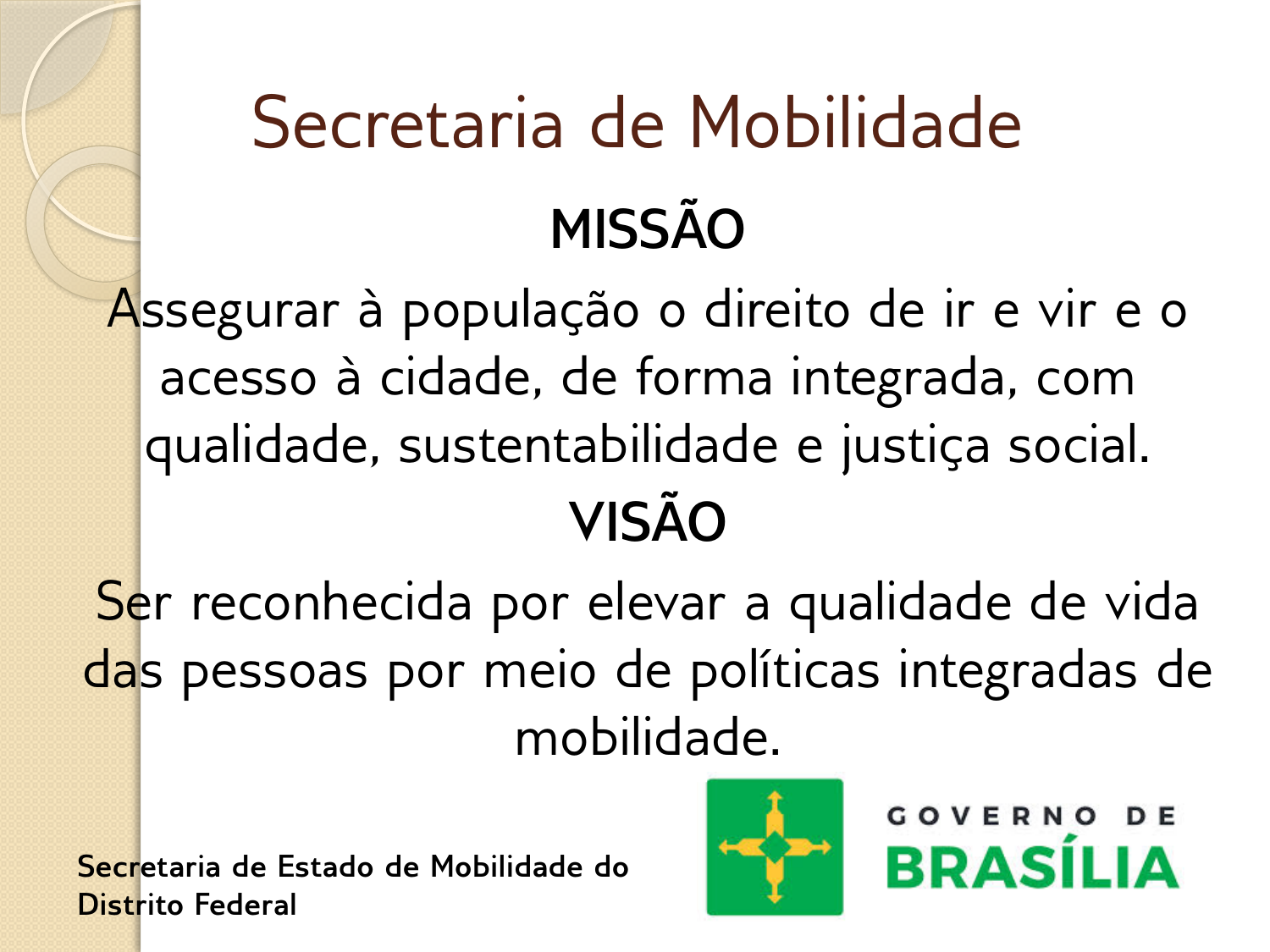

# Secretaria de Mobilidade
MISSÃO
Assegurar à população o direito de ir e vir e o acesso à cidade, de forma integrada, com qualidade, sustentabilidade e justiça social.
VISÃO
Ser reconhecida por elevar a qualidade de vida das pessoas por meio de políticas integradas de mobilidade.